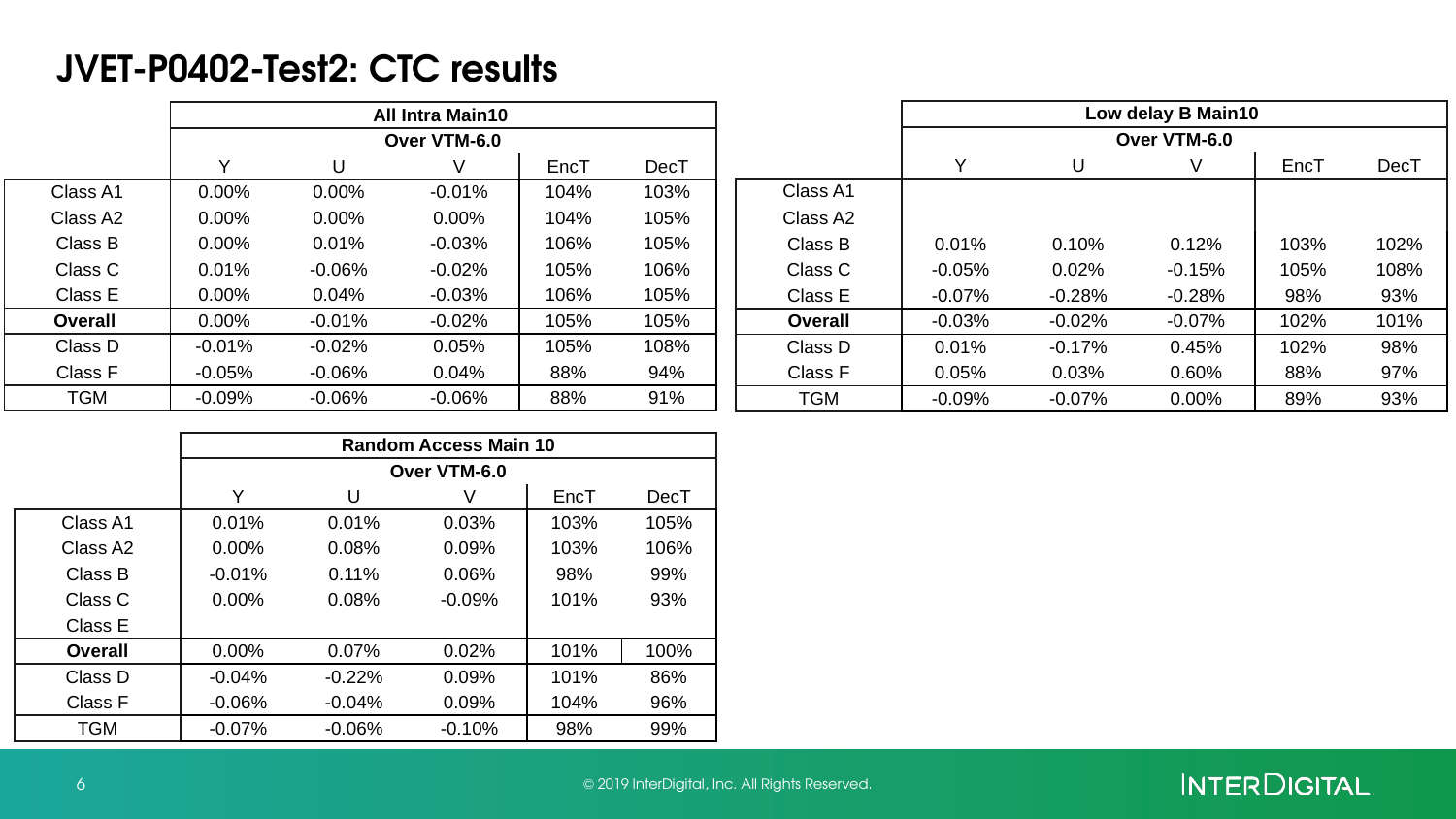

# JVET-P0402-Test2: CTC results
|  | Low delay B Main10 |  |  |  |  |
| --- | --- | --- | --- | --- | --- |
|  | Over VTM-6.0 |  |  |  |  |
|  | Y | U | V | EncT | DecT |
| Class A1 |  |  |  |  |  |
| Class A2 |  |  |  |  |  |
| Class B | 0.01% | 0.10% | 0.12% | 103% | 102% |
| Class C | -0.05% | 0.02% | -0.15% | 105% | 108% |
| Class E | -0.07% | -0.28% | -0.28% | 98% | 93% |
| Overall | -0.03% | -0.02% | -0.07% | 102% | 101% |
| Class D | 0.01% | -0.17% | 0.45% | 102% | 98% |
| Class F | 0.05% | 0.03% | 0.60% | 88% | 97% |
| TGM | -0.09% | -0.07% | 0.00% | 89% | 93% |
|  | All Intra Main10 |  |  |  |  |
| --- | --- | --- | --- | --- | --- |
|  | Over VTM-6.0 |  |  |  |  |
|  | Y | U | V | EncT | DecT |
| Class A1 | 0.00% | 0.00% | -0.01% | 104% | 103% |
| Class A2 | 0.00% | 0.00% | 0.00% | 104% | 105% |
| Class B | 0.00% | 0.01% | -0.03% | 106% | 105% |
| Class C | 0.01% | -0.06% | -0.02% | 105% | 106% |
| Class E | 0.00% | 0.04% | -0.03% | 106% | 105% |
| Overall | 0.00% | -0.01% | -0.02% | 105% | 105% |
| Class D | -0.01% | -0.02% | 0.05% | 105% | 108% |
| Class F | -0.05% | -0.06% | 0.04% | 88% | 94% |
| TGM | -0.09% | -0.06% | -0.06% | 88% | 91% |
|  | Random Access Main 10 |  |  |  |  |
| --- | --- | --- | --- | --- | --- |
|  | Over VTM-6.0 |  |  |  |  |
|  | Y | U | V | EncT | DecT |
| Class A1 | 0.01% | 0.01% | 0.03% | 103% | 105% |
| Class A2 | 0.00% | 0.08% | 0.09% | 103% | 106% |
| Class B | -0.01% | 0.11% | 0.06% | 98% | 99% |
| Class C | 0.00% | 0.08% | -0.09% | 101% | 93% |
| Class E |  |  |  |  |  |
| Overall | 0.00% | 0.07% | 0.02% | 101% | 100% |
| Class D | -0.04% | -0.22% | 0.09% | 101% | 86% |
| Class F | -0.06% | -0.04% | 0.09% | 104% | 96% |
| TGM | -0.07% | -0.06% | -0.10% | 98% | 99% |
6
© 2019 InterDigital, Inc. All Rights Reserved.